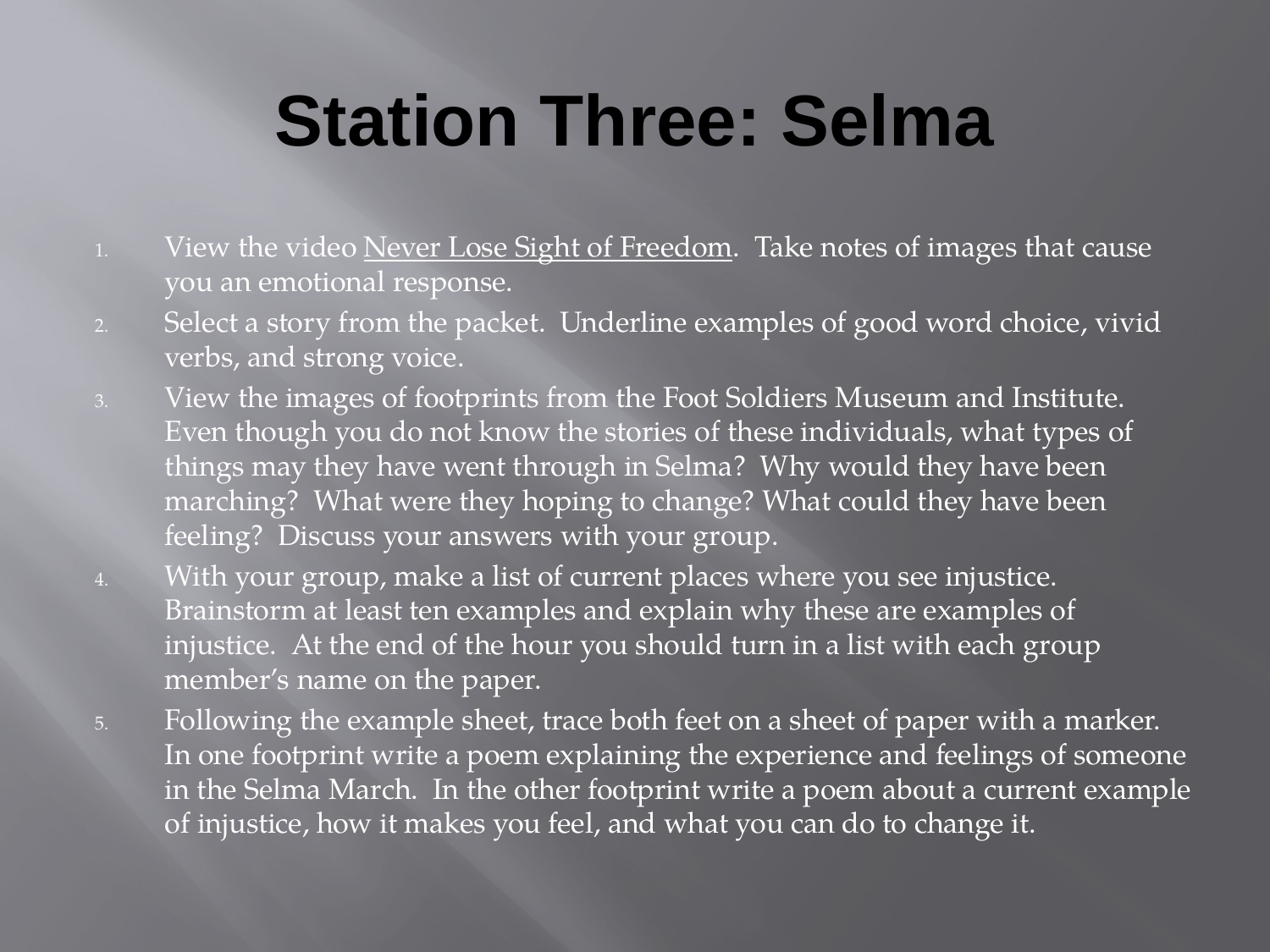

# Station Three: Selma
View the video Never Lose Sight of Freedom.  Take notes of images that cause you an emotional response.
Select a story from the packet.  Underline examples of good word choice, vivid verbs, and strong voice.
View the images of footprints from the Foot Soldiers Museum and Institute.  Even though you do not know the stories of these individuals, what types of things may they have went through in Selma?  Why would they have been marching?  What were they hoping to change? What could they have been feeling?  Discuss your answers with your group.
With your group, make a list of current places where you see injustice.  Brainstorm at least ten examples and explain why these are examples of injustice.  At the end of the hour you should turn in a list with each group member’s name on the paper.
Following the example sheet, trace both feet on a sheet of paper with a marker.  In one footprint write a poem explaining the experience and feelings of someone in the Selma March.  In the other footprint write a poem about a current example of injustice, how it makes you feel, and what you can do to change it.